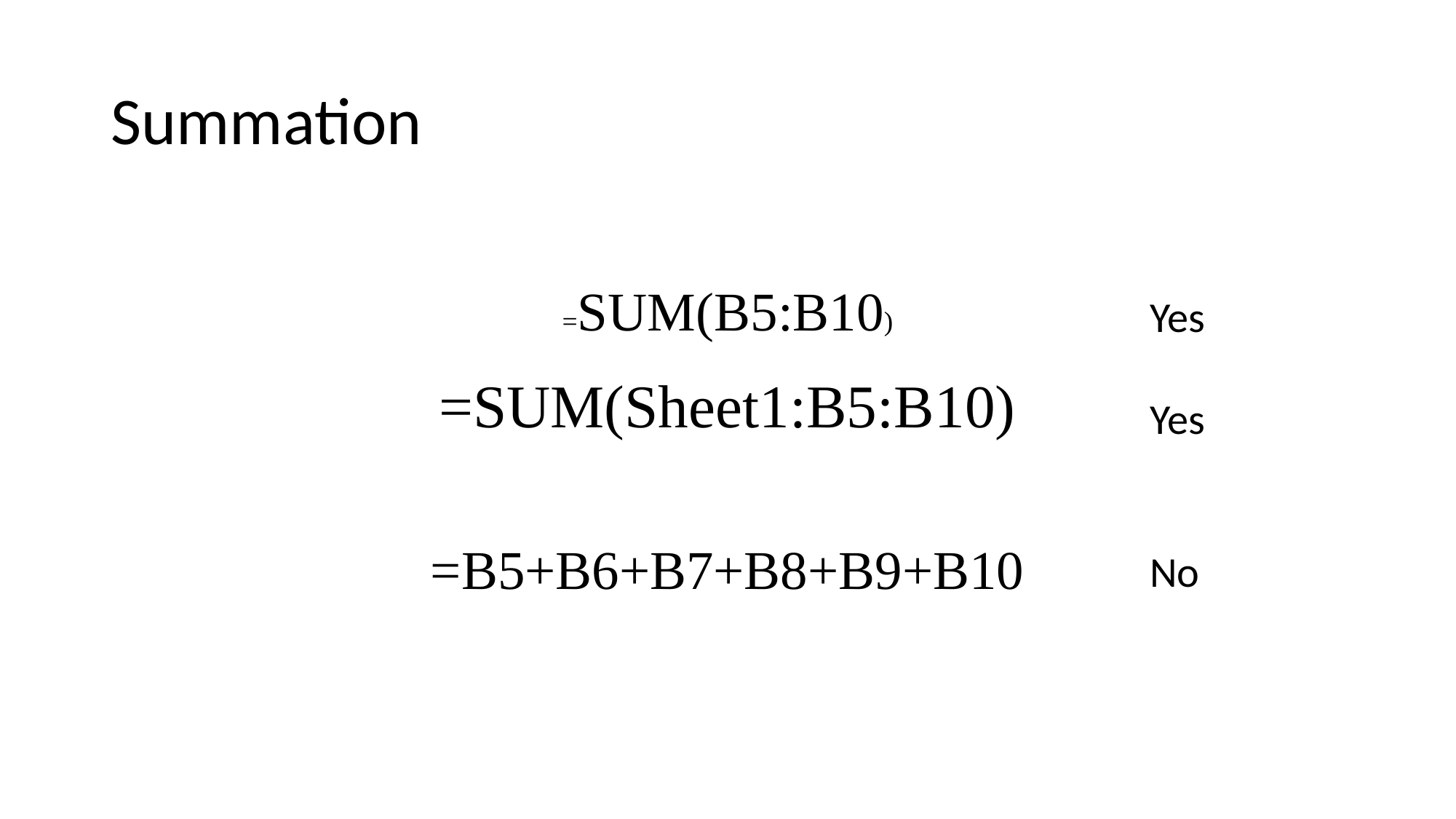

# Summation
Yes

Yes

No
=SUM(B5:B10)
=SUM(Sheet1:B5:B10)
=B5+B6+B7+B8+B9+B10